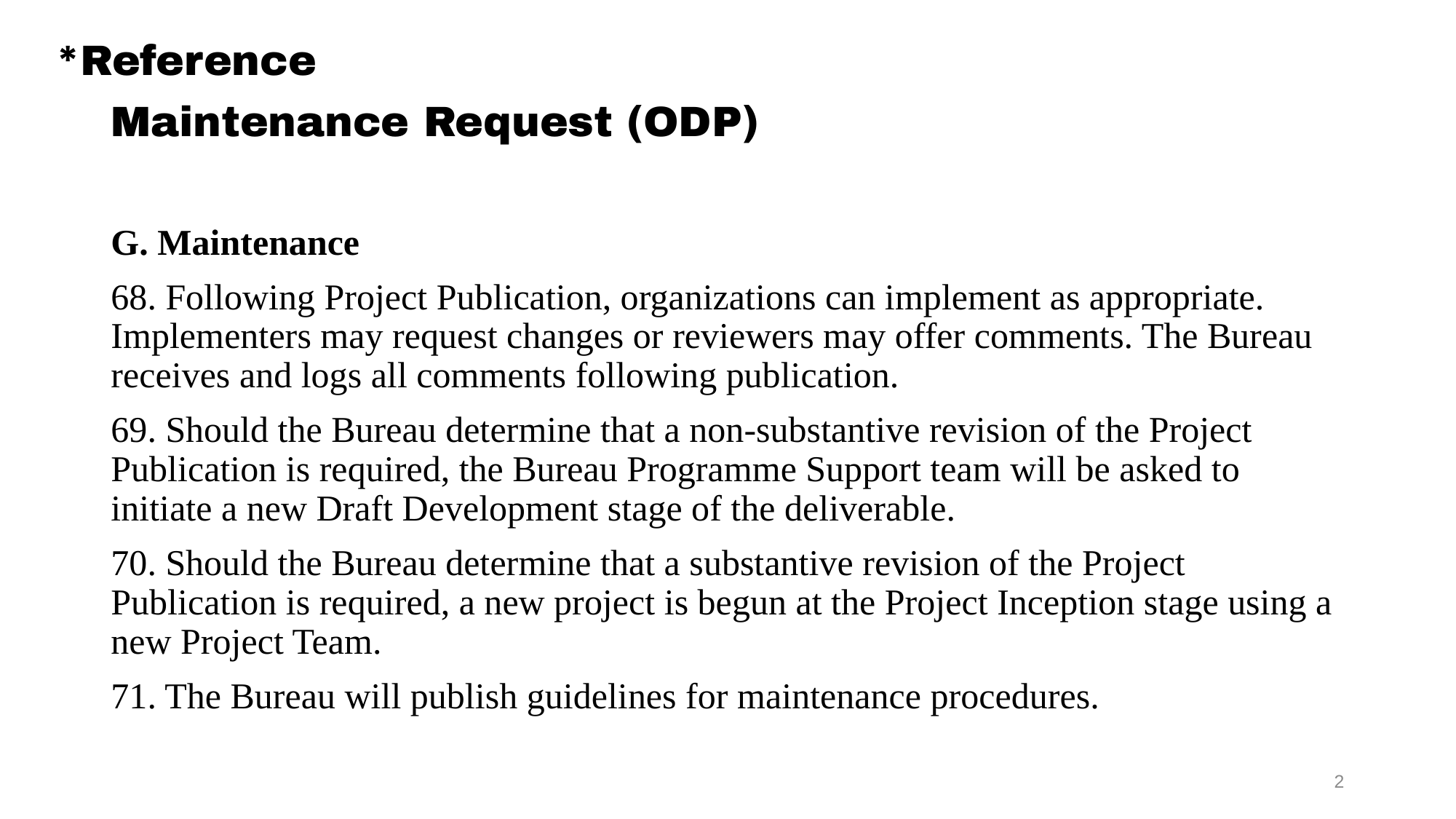

*Reference
# Maintenance Request (ODP)
G. Maintenance
68. Following Project Publication, organizations can implement as appropriate. Implementers may request changes or reviewers may offer comments. The Bureau receives and logs all comments following publication.
69. Should the Bureau determine that a non-substantive revision of the Project Publication is required, the Bureau Programme Support team will be asked to initiate a new Draft Development stage of the deliverable.
70. Should the Bureau determine that a substantive revision of the Project Publication is required, a new project is begun at the Project Inception stage using a new Project Team.
71. The Bureau will publish guidelines for maintenance procedures.
2